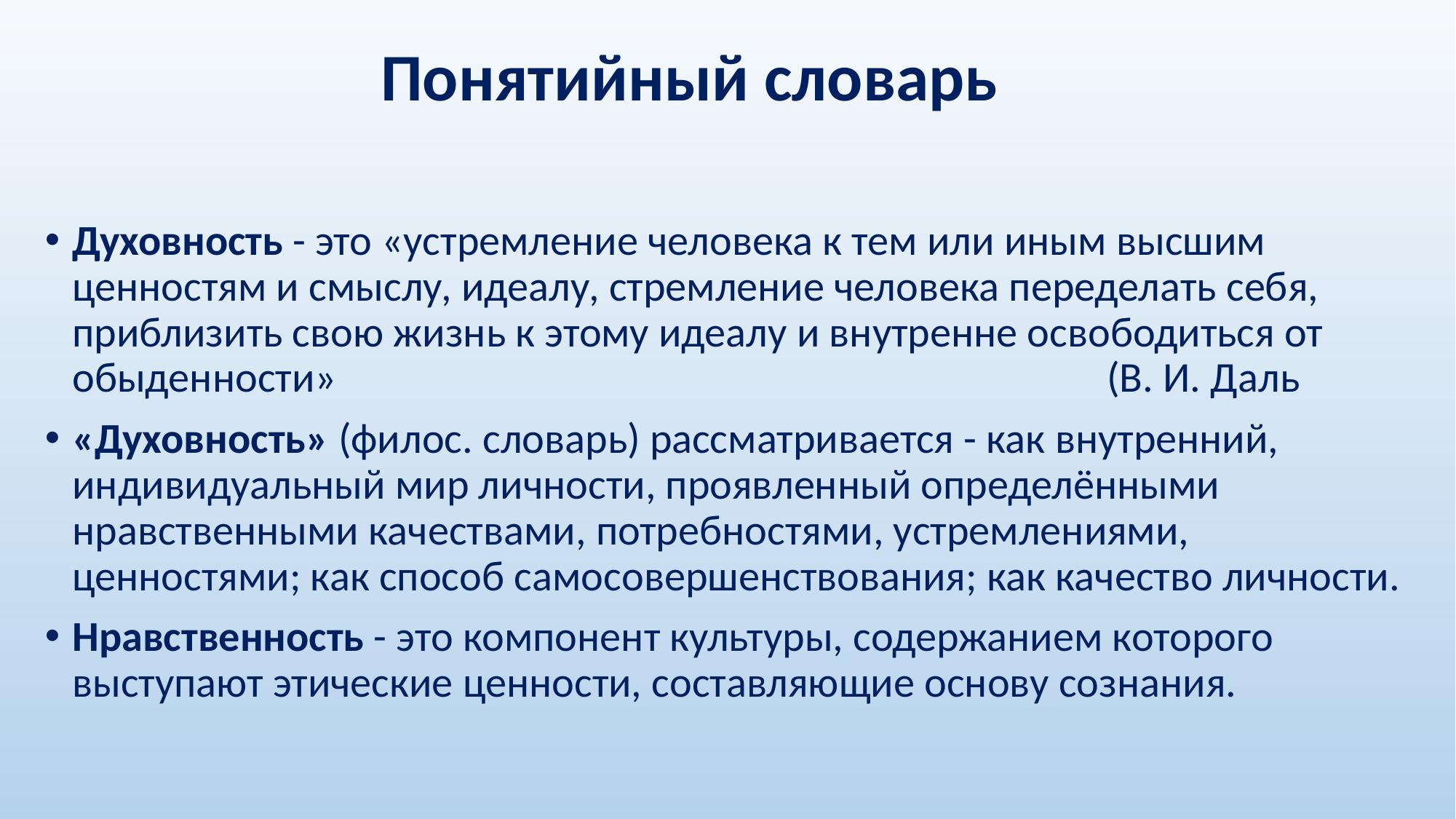

# Понятийный словарь
Духовность - это «устремление человека к тем или иным высшим ценностям и смыслу, идеалу, стремление человека переделать себя, приблизить свою жизнь к этому идеалу и внутренне освободиться от обыденности»                                                                                (В. И. Даль
«Духовность» (филос. словарь) рассматривается - как внутренний, индивидуальный мир личности, проявленный определёнными нравственными качествами, потребностями, устремлениями, ценностями; как способ самосовершенствования; как качество личности.
Нравственность - это компонент культуры, содержанием которого выступают этические ценности, составляющие основу сознания.